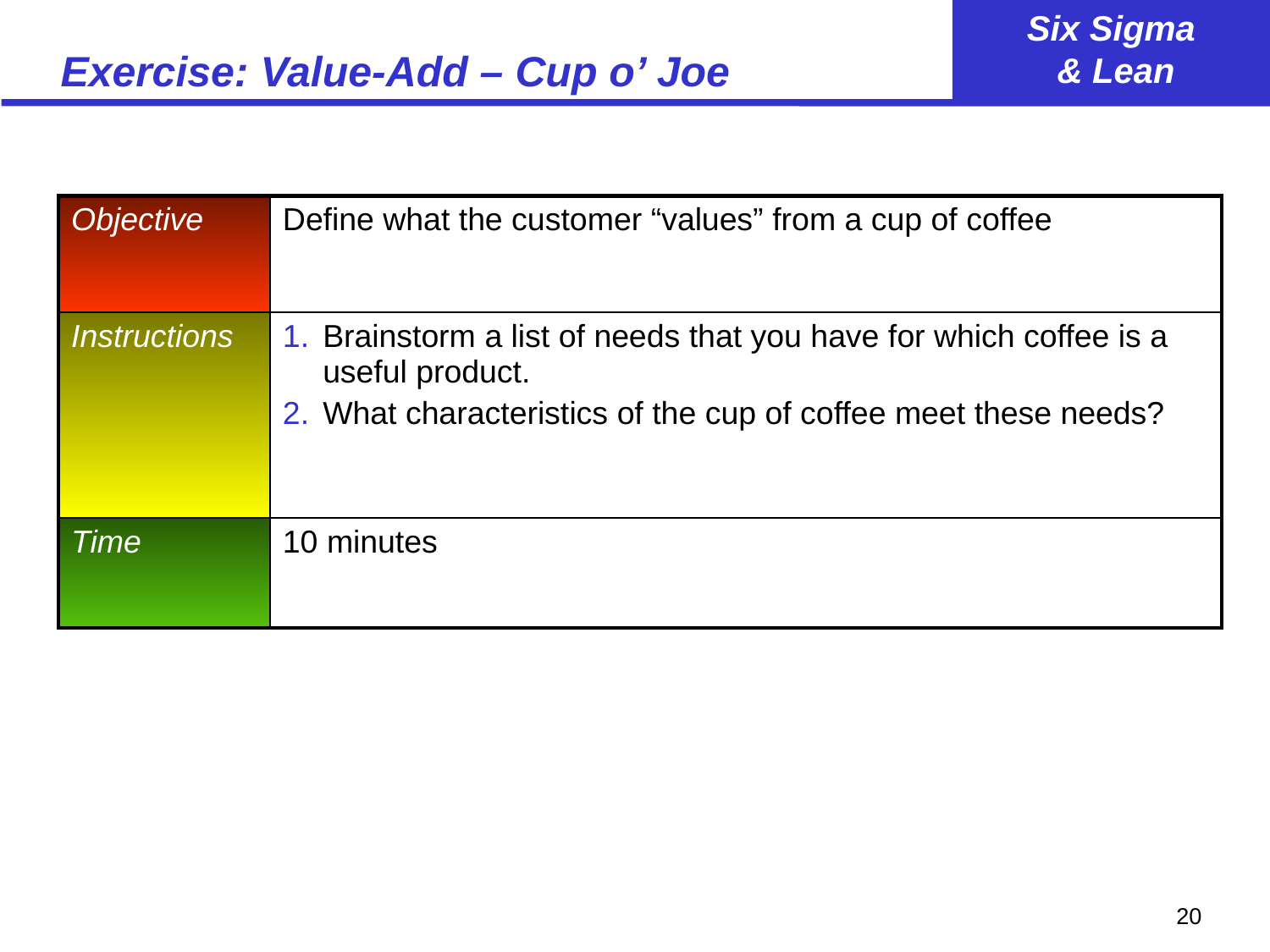

# Exercise: Value-Add – Cup o’ Joe
| Objective | Define what the customer “values” from a cup of coffee |
| --- | --- |
| Instructions | Brainstorm a list of needs that you have for which coffee is a useful product. What characteristics of the cup of coffee meet these needs? |
| Time | 10 minutes |